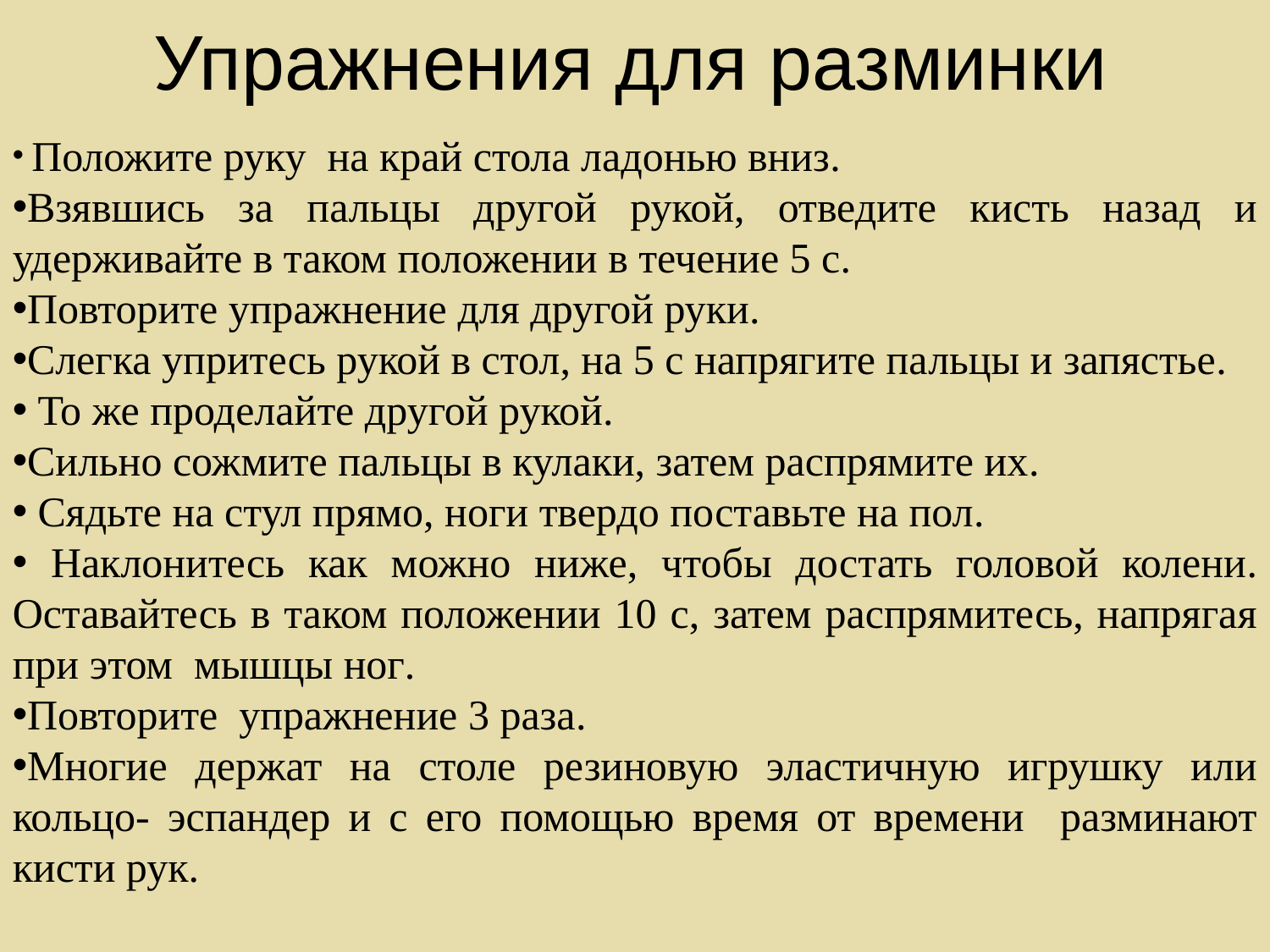

# Упражнения для разминки
 Положите руку  на край стола ладонью вниз.
Взявшись за пальцы другой рукой, отведите кисть назад и удерживайте в таком положении в течение 5 с.
Повторите упражнение для другой руки.
Слегка упритесь рукой в стол, на 5 с напрягите пальцы и запястье.
 То же проделайте другой рукой.
Сильно сожмите пальцы в кулаки, затем распрямите их.
 Сядьте на стул прямо, ноги твердо поставьте на пол.
 Наклонитесь как можно ниже, чтобы достать головой колени. Оставайтесь в таком положении 10 с, затем распрямитесь, напрягая при этом  мышцы ног.
Повторите  упражнение 3 раза.
Многие держат на столе резиновую эластичную игрушку или кольцо- эспандер и с его помощью время от времени  разминают кисти рук.